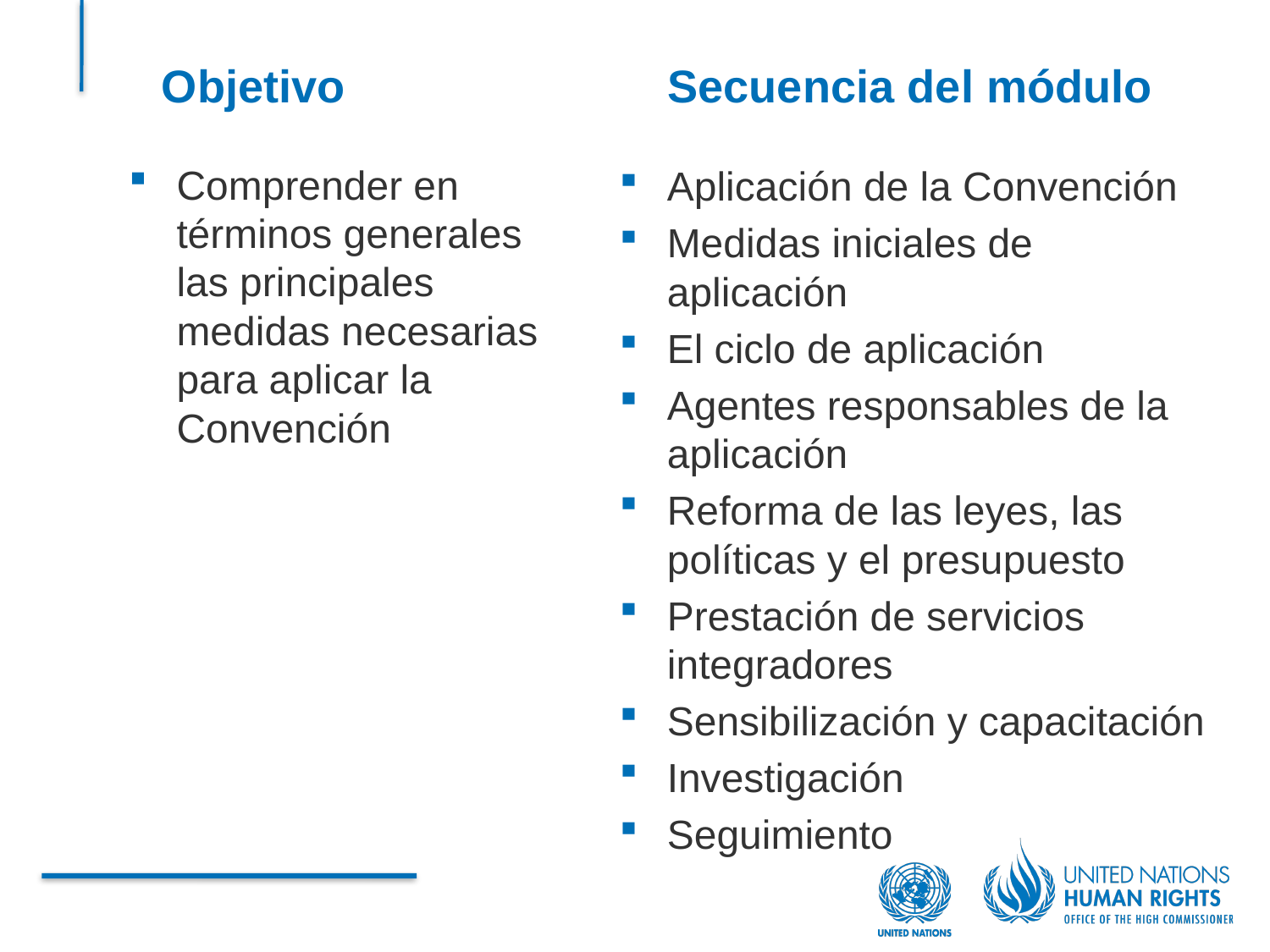

Objetivo
Secuencia del módulo
Comprender en términos generales las principales medidas necesarias para aplicar la Convención

Aplicación de la Convención
Medidas iniciales de aplicación
El ciclo de aplicación
Agentes responsables de la aplicación
Reforma de las leyes, las políticas y el presupuesto
Prestación de servicios integradores
Sensibilización y capacitación
Investigación
Seguimiento